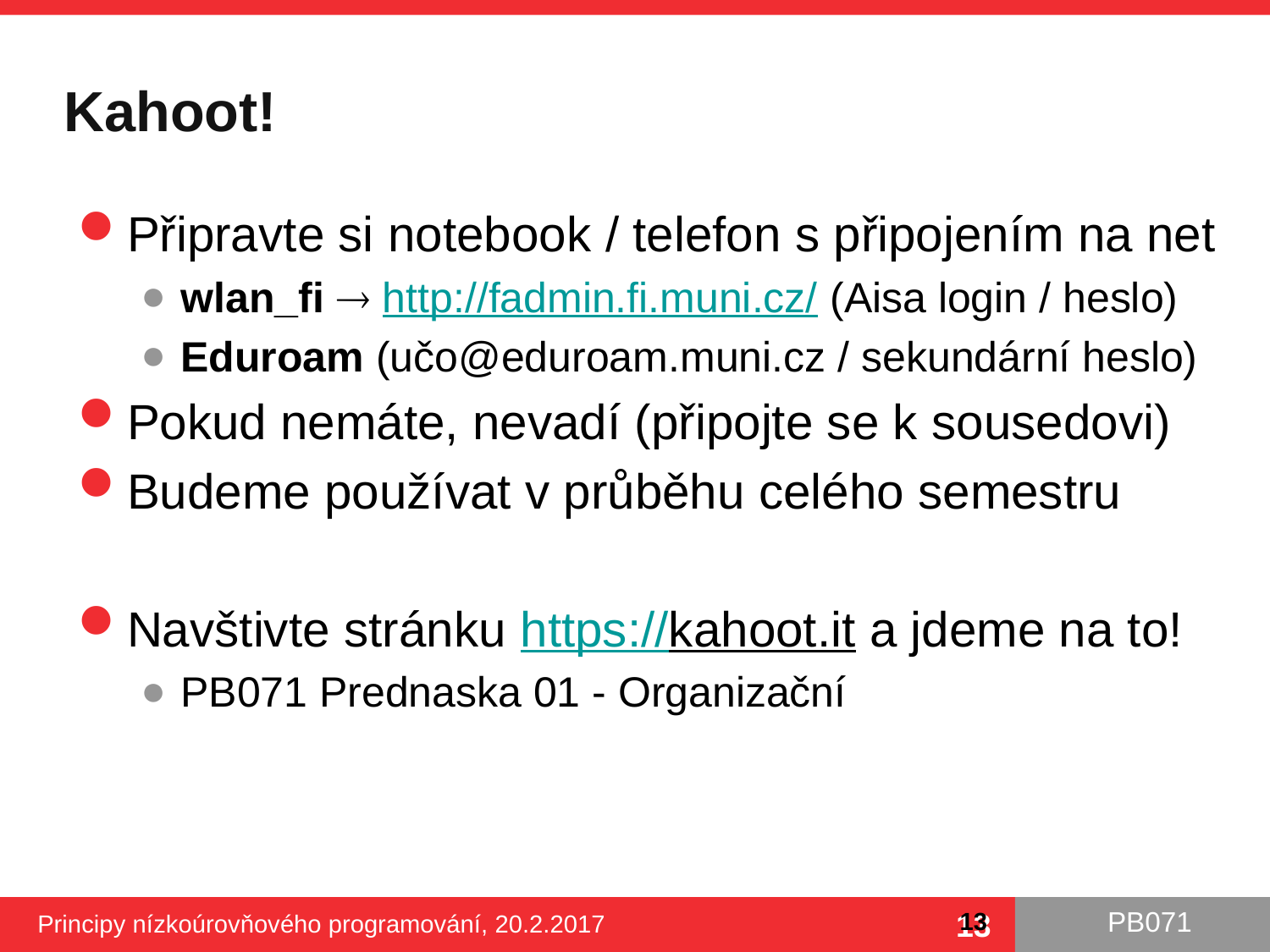

# Kahoot!
Připravte si notebook / telefon s připojením na net
wlan_fi → http://fadmin.fi.muni.cz/ (Aisa login / heslo)
Eduroam (učo@eduroam.muni.cz / sekundární heslo)
Pokud nemáte, nevadí (připojte se k sousedovi)
Budeme používat v průběhu celého semestru

Navštivte stránku https://kahoot.it a jdeme na to!
PB071 Prednaska 01 - Organizační

13
Principy nízkoúrovňového programování, 20.2.2017